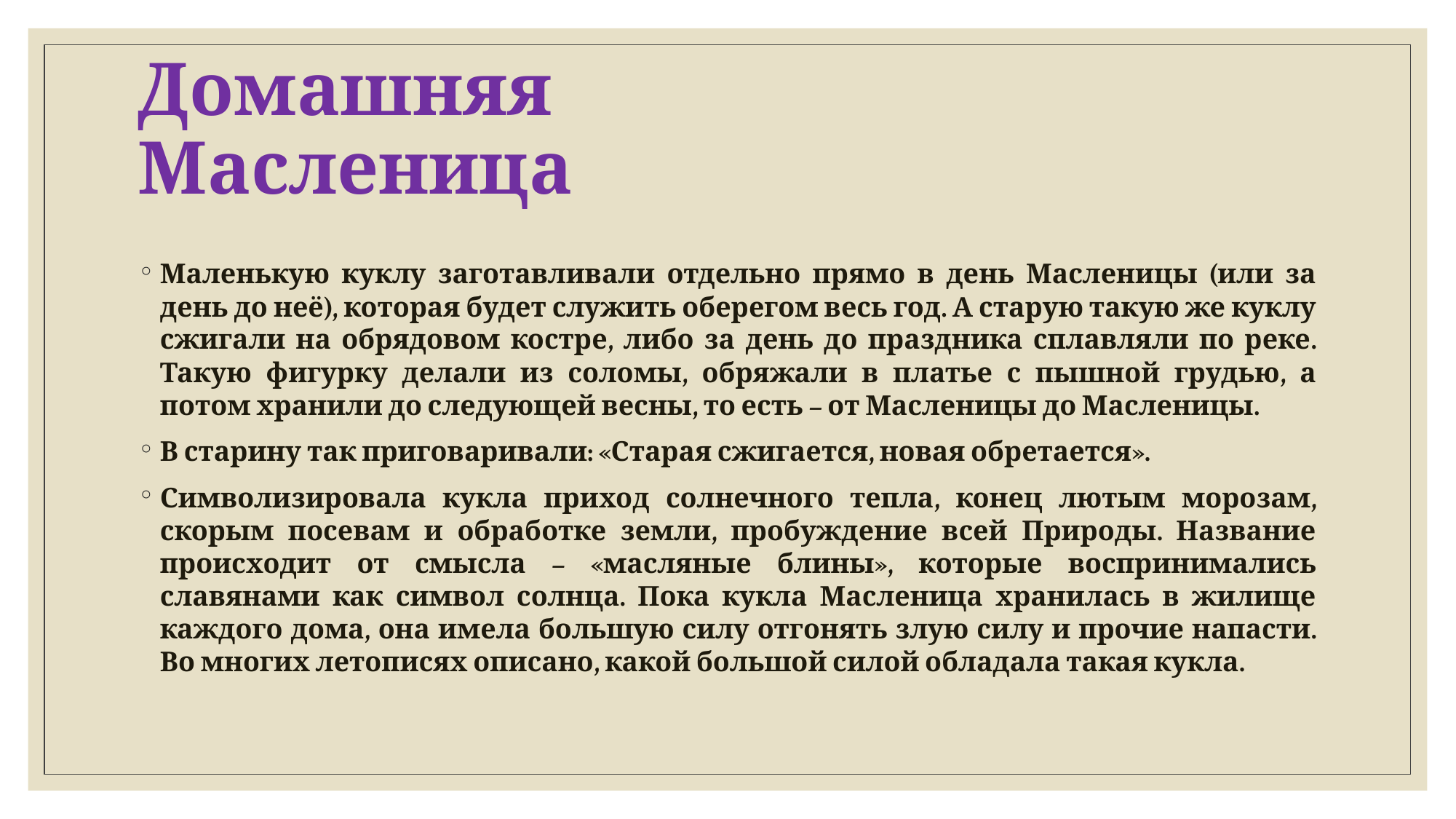

# Домашняя Масленица
Маленькую куклу заготавливали отдельно прямо в день Масленицы (или за день до неё), которая будет служить оберегом весь год. А старую такую же куклу сжигали на обрядовом костре, либо за день до праздника сплавляли по реке. Такую фигурку делали из соломы, обряжали в платье с пышной грудью, а потом хранили до следующей весны, то есть – от Масленицы до Масленицы.
В старину так приговаривали: «Старая сжигается, новая обретается».
Символизировала кукла приход солнечного тепла, конец лютым морозам, скорым посевам и обработке земли, пробуждение всей Природы. Название происходит от смысла – «масляные блины», которые воспринимались славянами как символ солнца. Пока кукла Масленица хранилась в жилище каждого дома, она имела большую силу отгонять злую силу и прочие напасти. Во многих летописях описано, какой большой силой обладала такая кукла.